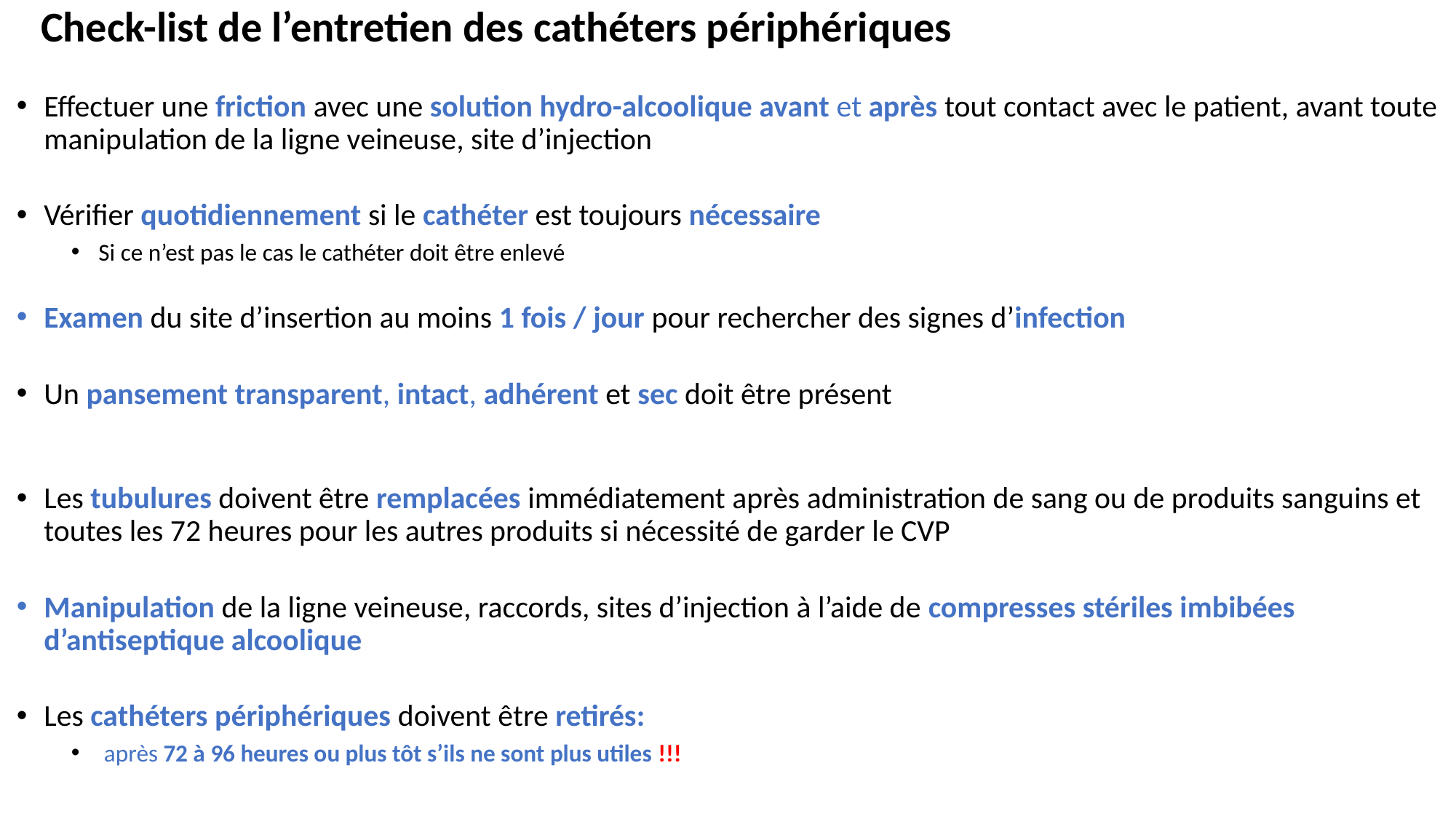

Check-list de l’entretien des cathéters périphériques
Effectuer une friction avec une solution hydro-alcoolique avant et après tout contact avec le patient, avant toute manipulation de la ligne veineuse, site d’injection

Vérifier quotidiennement si le cathéter est toujours nécessaire
Si ce n’est pas le cas le cathéter doit être enlevé

Examen du site d’insertion au moins 1 fois / jour pour rechercher des signes d’infection

Un pansement transparent, intact, adhérent et sec doit être présent

Les tubulures doivent être remplacées immédiatement après administration de sang ou de produits sanguins et toutes les 72 heures pour les autres produits si nécessité de garder le CVP

Manipulation de la ligne veineuse, raccords, sites d’injection à l’aide de compresses stériles imbibées d’antiseptique alcoolique

Les cathéters périphériques doivent être retirés:
 après 72 à 96 heures ou plus tôt s’ils ne sont plus utiles !!!